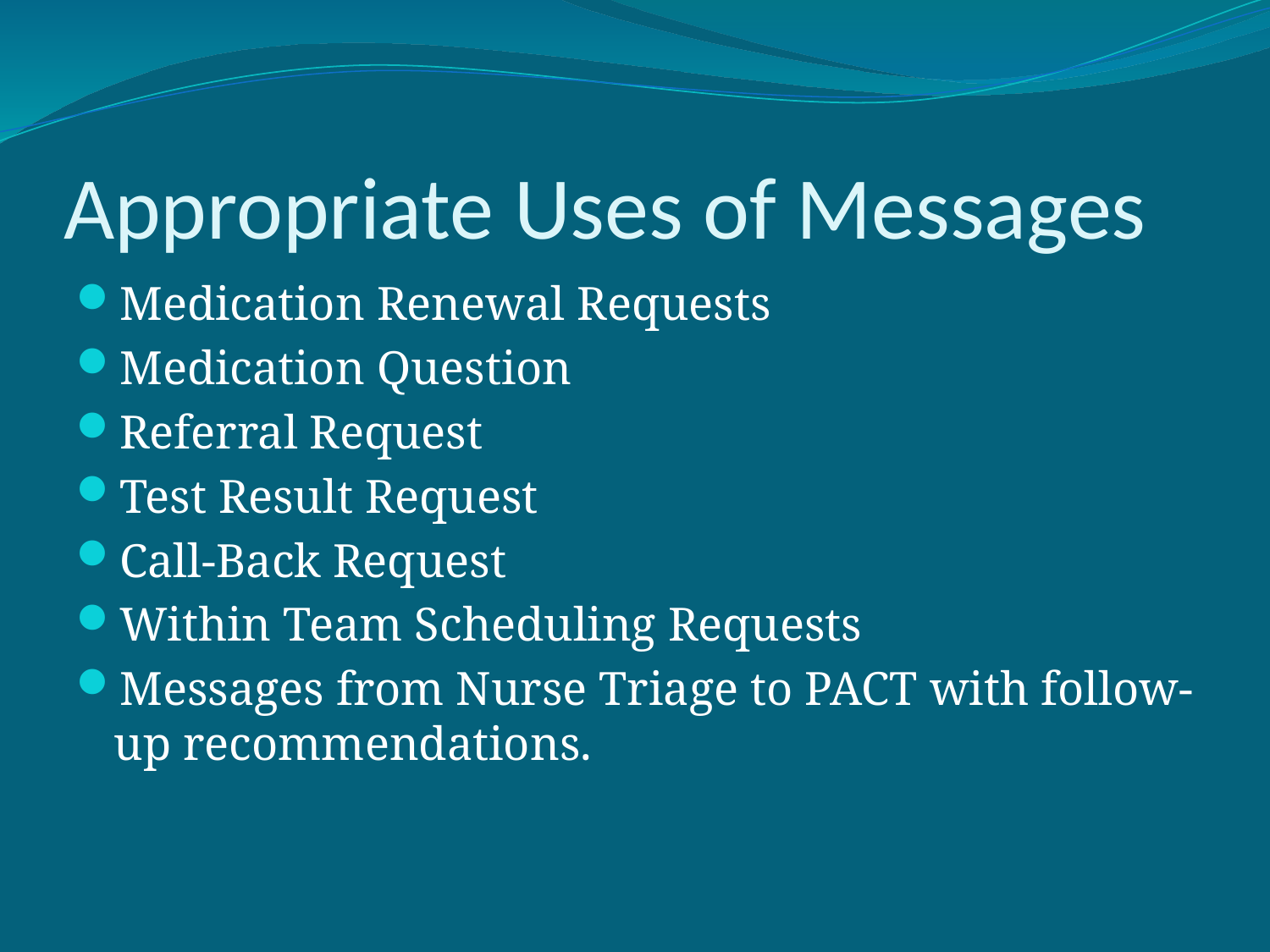

# Appropriate Uses of Messages
Medication Renewal Requests
Medication Question
Referral Request
Test Result Request
Call-Back Request
Within Team Scheduling Requests
Messages from Nurse Triage to PACT with follow-up recommendations.